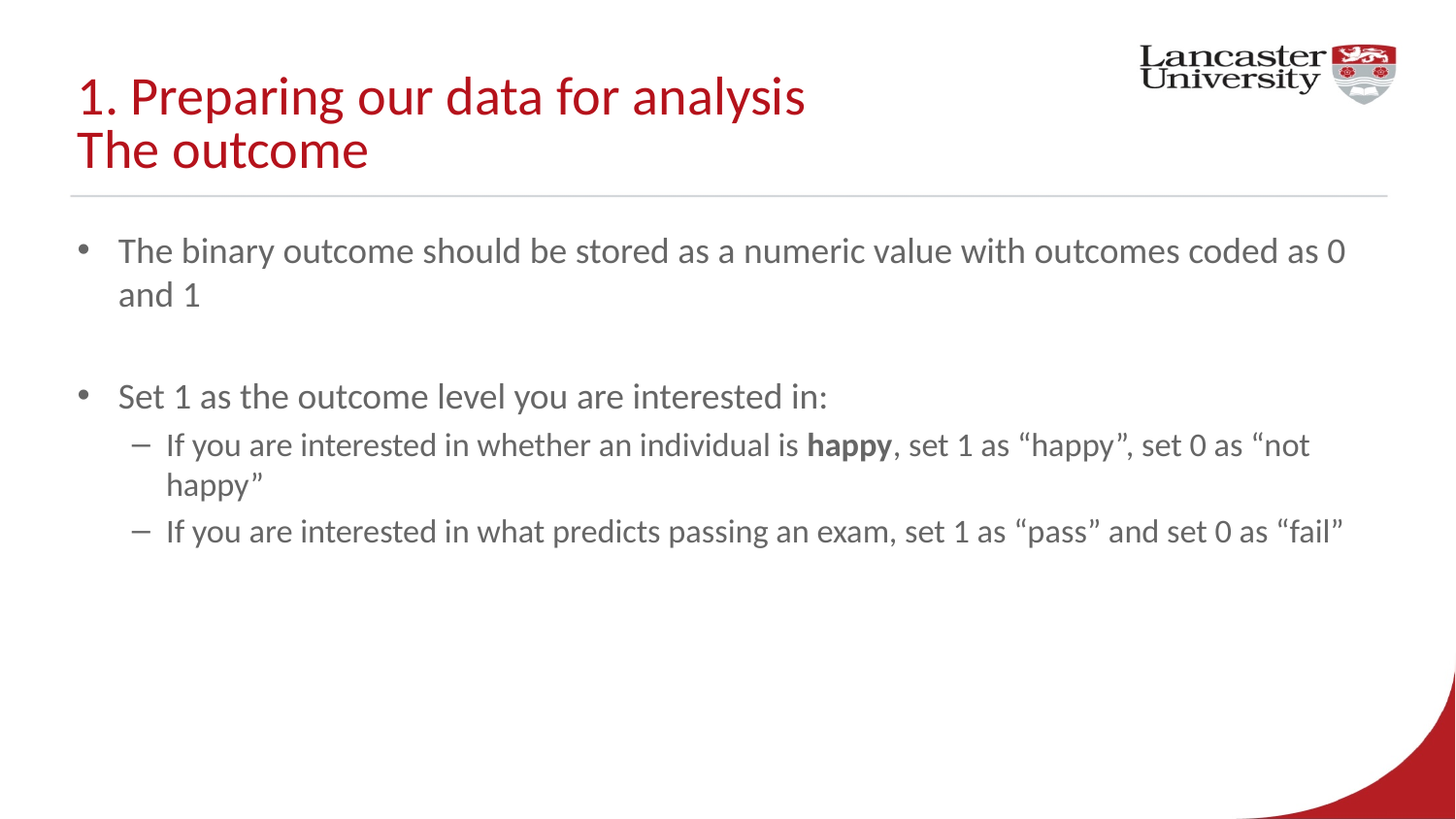

# 1. Preparing our data for analysis The outcome
The binary outcome should be stored as a numeric value with outcomes coded as 0 and 1

Set 1 as the outcome level you are interested in:
If you are interested in whether an individual is happy, set 1 as “happy”, set 0 as “not happy”
If you are interested in what predicts passing an exam, set 1 as “pass” and set 0 as “fail”